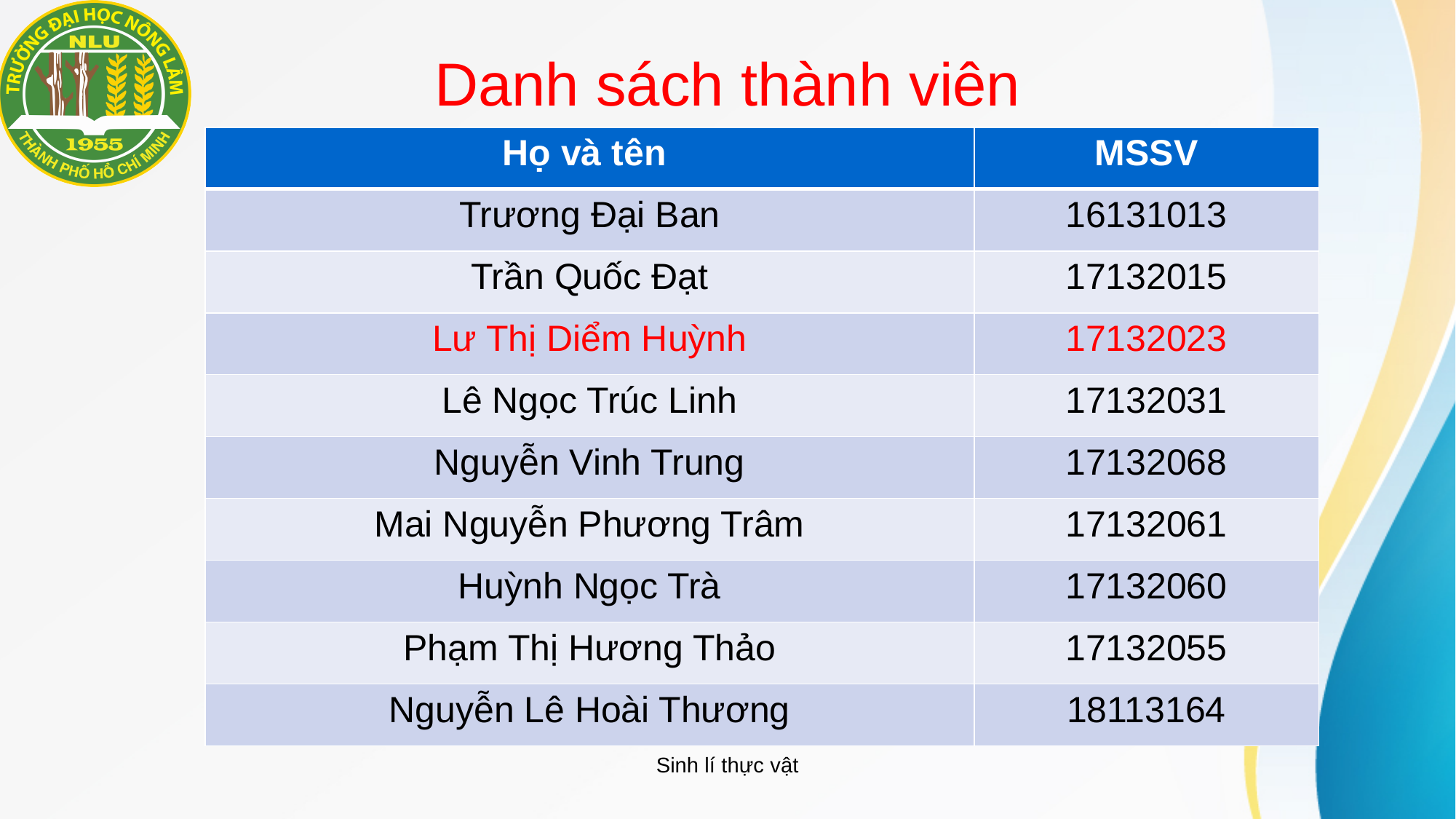

# Danh sách thành viên
| Họ và tên | MSSV |
| --- | --- |
| Trương Đại Ban | 16131013 |
| Trần Quốc Đạt | 17132015 |
| Lư Thị Diểm Huỳnh | 17132023 |
| Lê Ngọc Trúc Linh | 17132031 |
| Nguyễn Vinh Trung | 17132068 |
| Mai Nguyễn Phương Trâm | 17132061 |
| Huỳnh Ngọc Trà | 17132060 |
| Phạm Thị Hương Thảo | 17132055 |
| Nguyễn Lê Hoài Thương | 18113164 |

Sinh lí thực vật
2